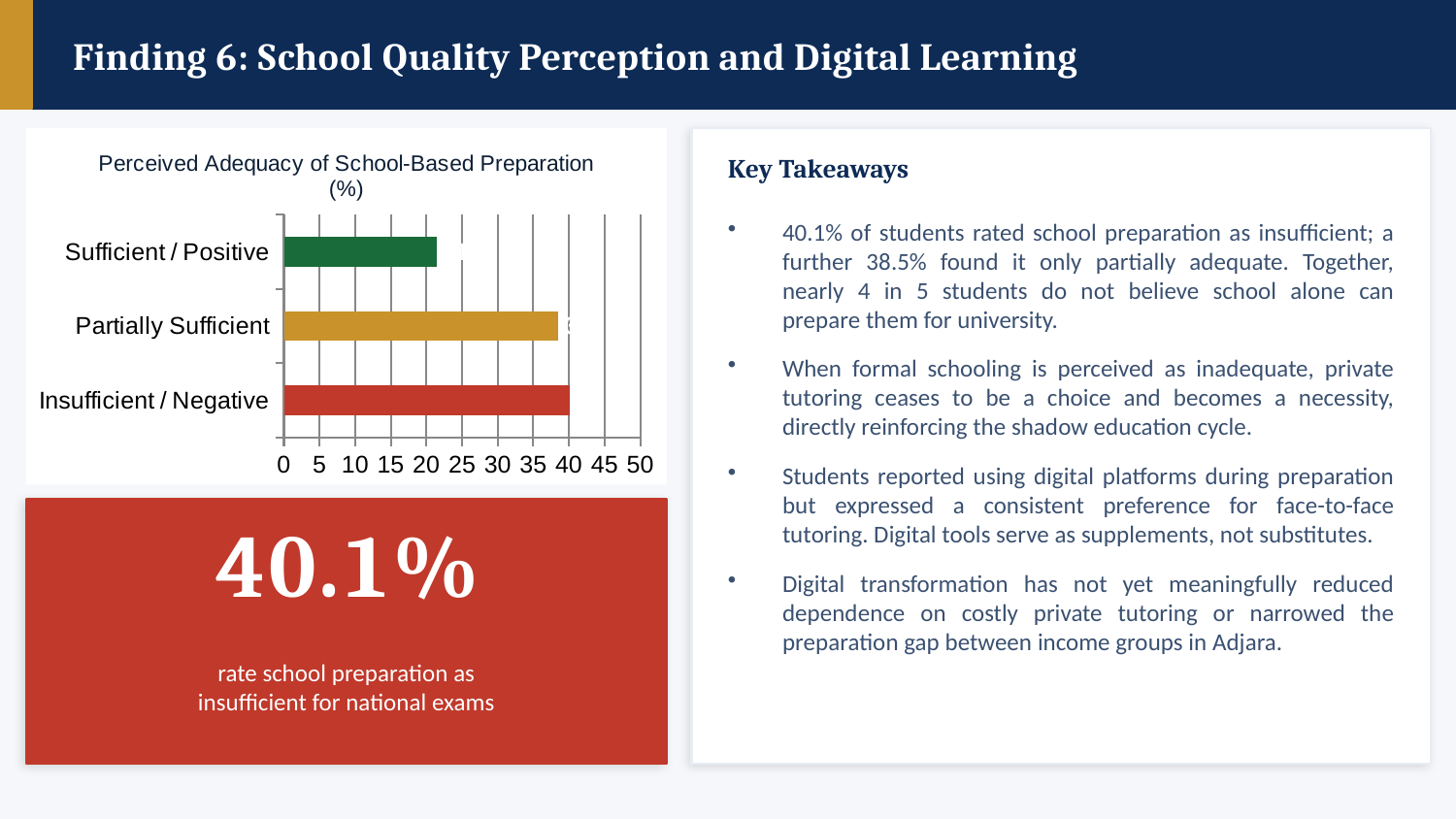

Finding 6: School Quality Perception and Digital Learning

### Chart: Perceived Adequacy of School-Based Preparation (%)

| Category | Students (%) |
|---|---|
| Insufficient / Negative | 40.1 |
| Partially Sufficient | 38.5 |
| Sufficient / Positive | 21.4 |
Key Takeaways
40.1% of students rated school preparation as insufficient; a further 38.5% found it only partially adequate. Together, nearly 4 in 5 students do not believe school alone can prepare them for university.
When formal schooling is perceived as inadequate, private tutoring ceases to be a choice and becomes a necessity, directly reinforcing the shadow education cycle.
Students reported using digital platforms during preparation but expressed a consistent preference for face-to-face tutoring. Digital tools serve as supplements, not substitutes.
Digital transformation has not yet meaningfully reduced dependence on costly private tutoring or narrowed the preparation gap between income groups in Adjara.

40.1%
rate school preparation as
insufficient for national exams